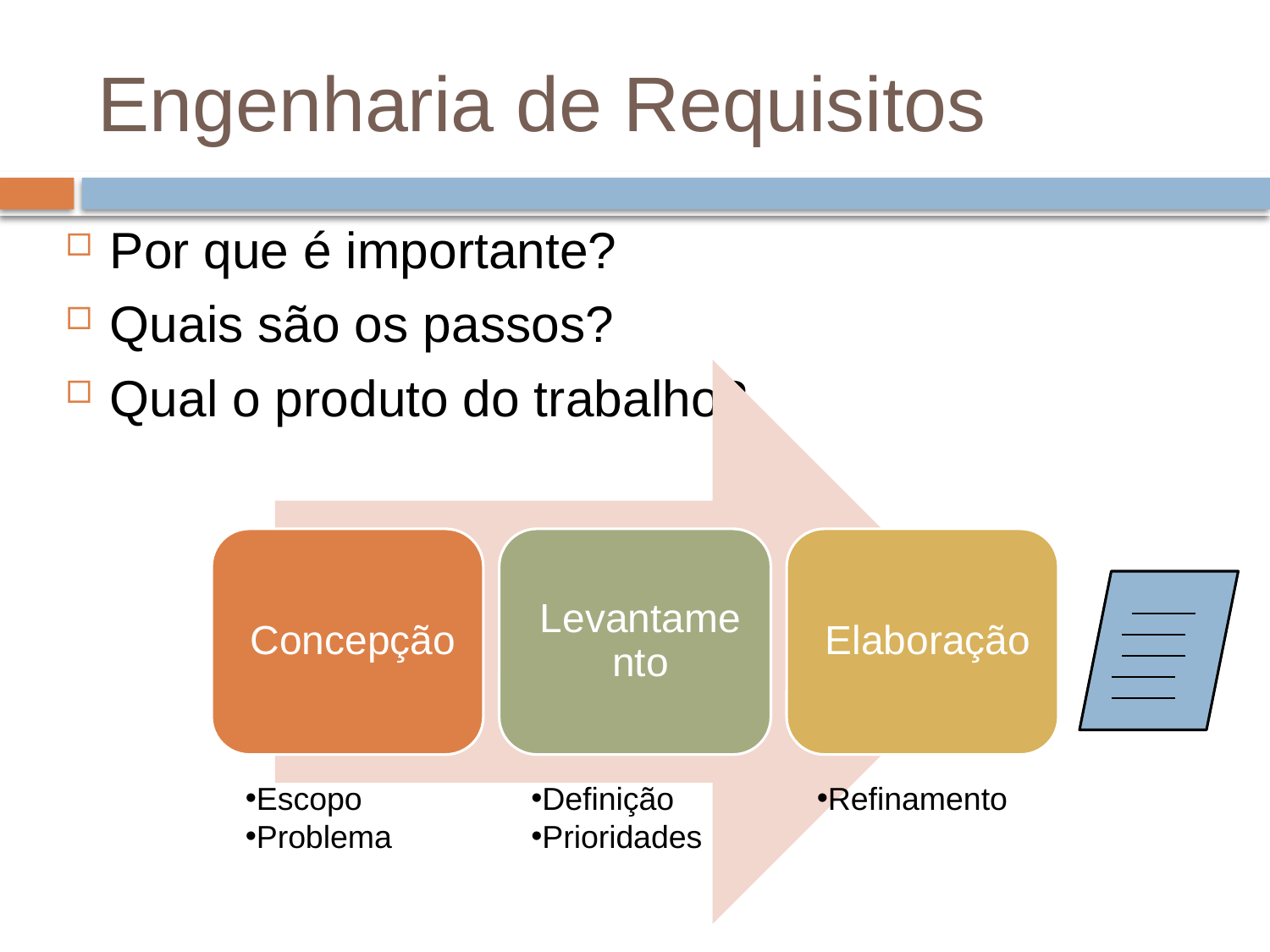

# Engenharia de Requisitos
Por que é importante?
Quais são os passos?
Qual o produto do trabalho?

Concepção
Levantamento
Elaboração

Escopo
Problema
Definição
Prioridades
Refinamento